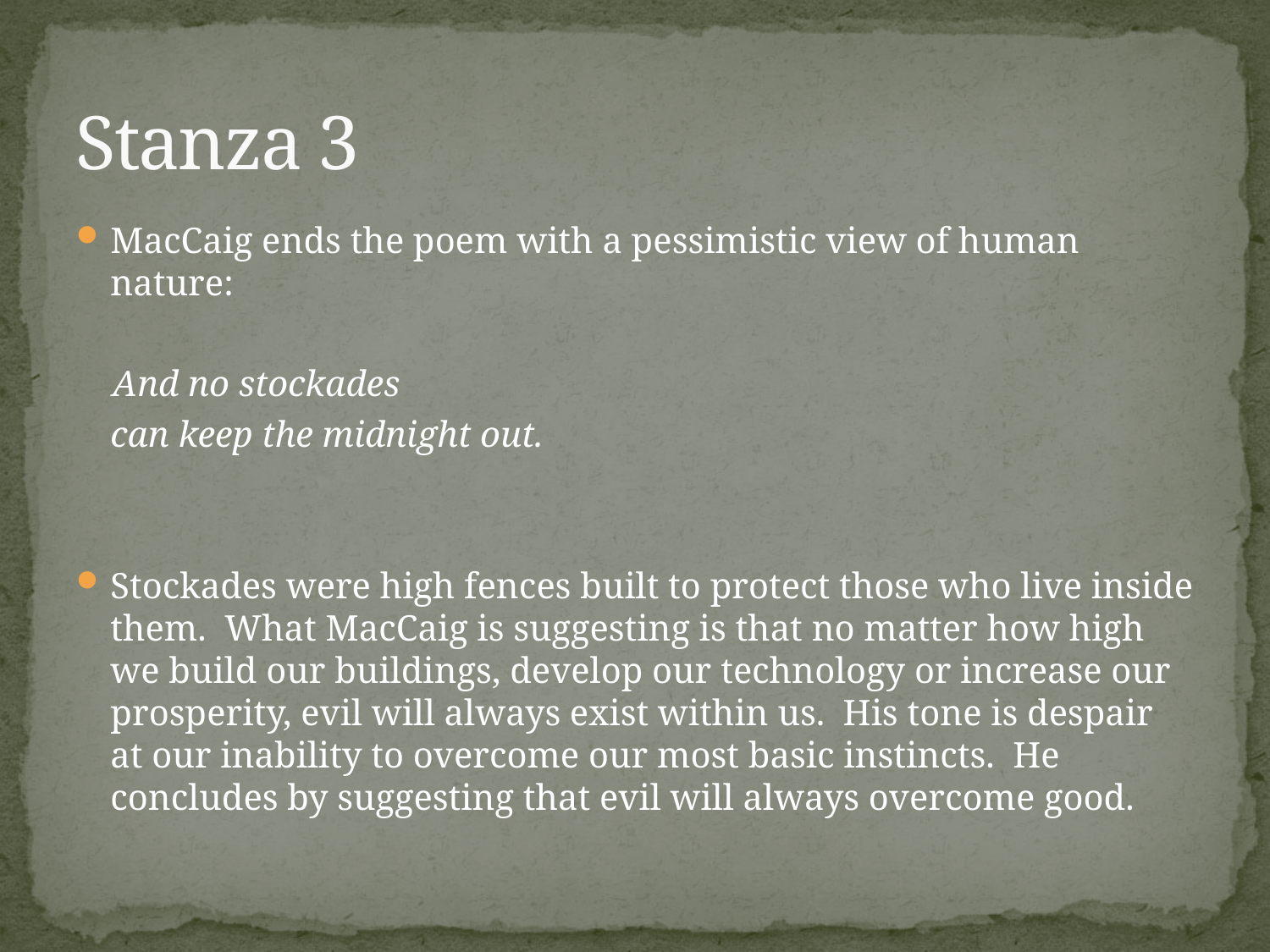

# Stanza 3
MacCaig ends the poem with a pessimistic view of human nature:

    And no stockades
   	can keep the midnight out.

Stockades were high fences built to protect those who live inside them.  What MacCaig is suggesting is that no matter how high we build our buildings, develop our technology or increase our prosperity, evil will always exist within us.  His tone is despair at our inability to overcome our most basic instincts.  He concludes by suggesting that evil will always overcome good.